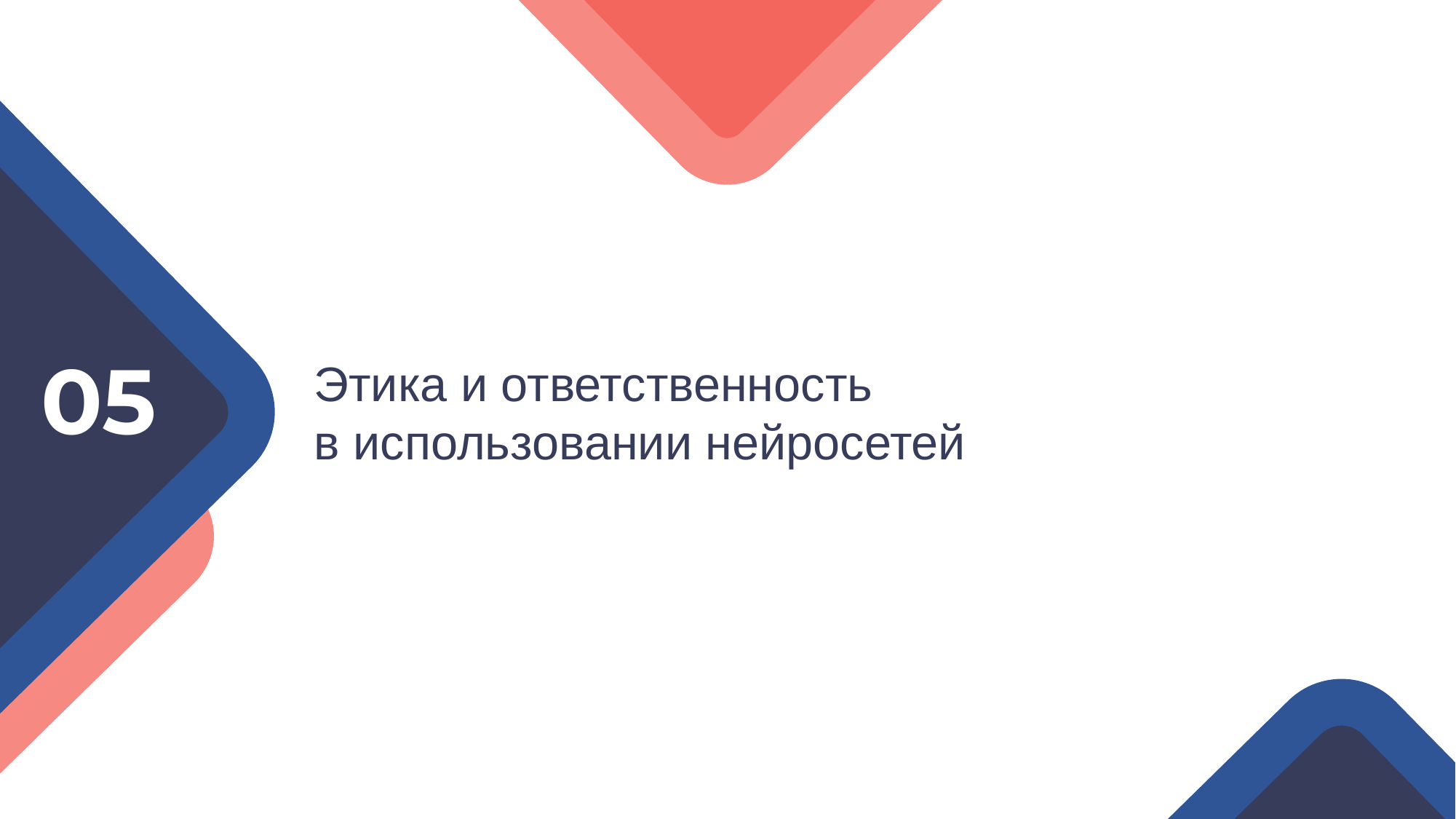

05
Этика и ответственность
в использовании нейросетей